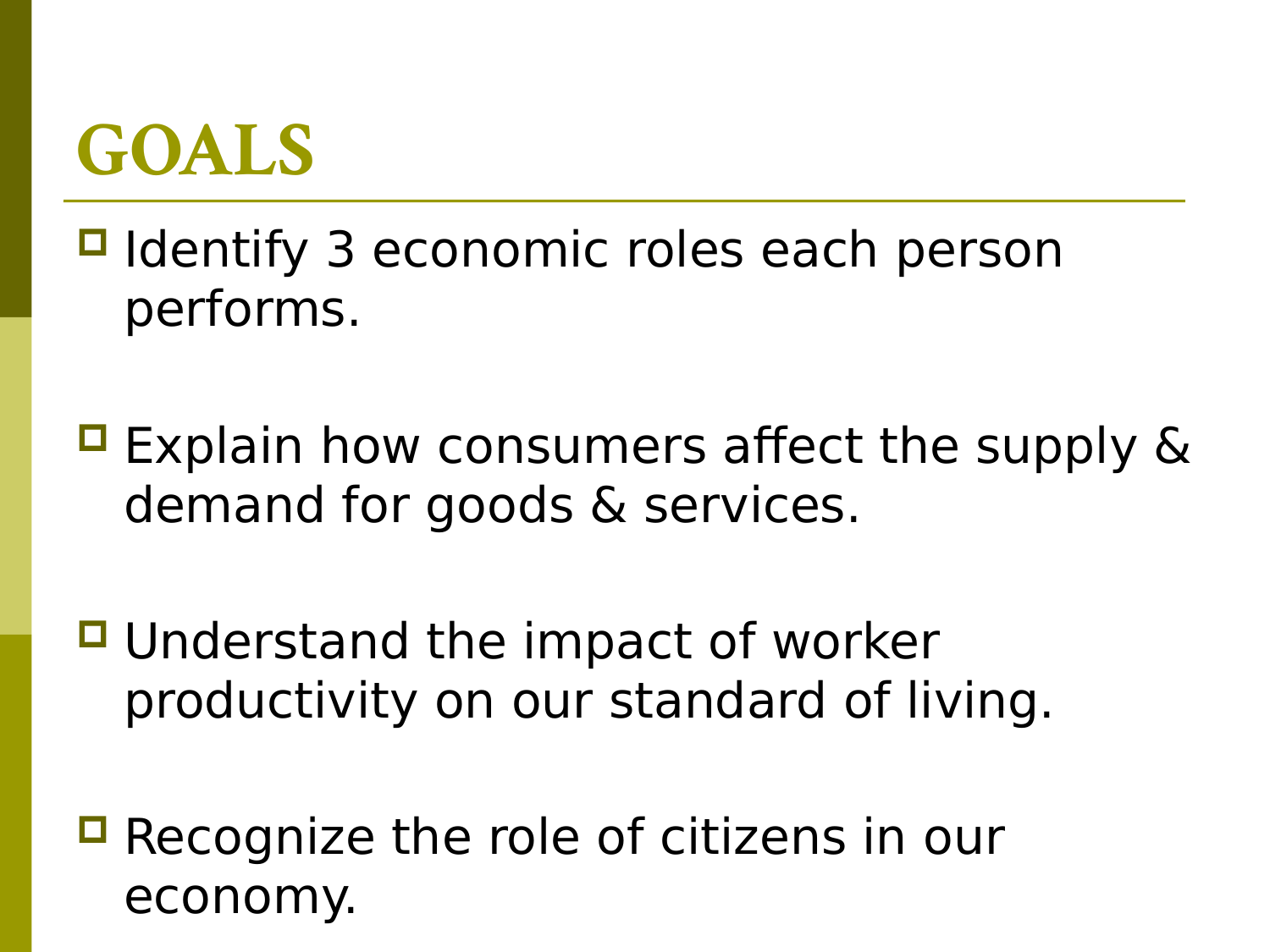

# GOALS
Identify 3 economic roles each person performs.

Explain how consumers affect the supply & demand for goods & services.

Understand the impact of worker productivity on our standard of living.

Recognize the role of citizens in our economy.